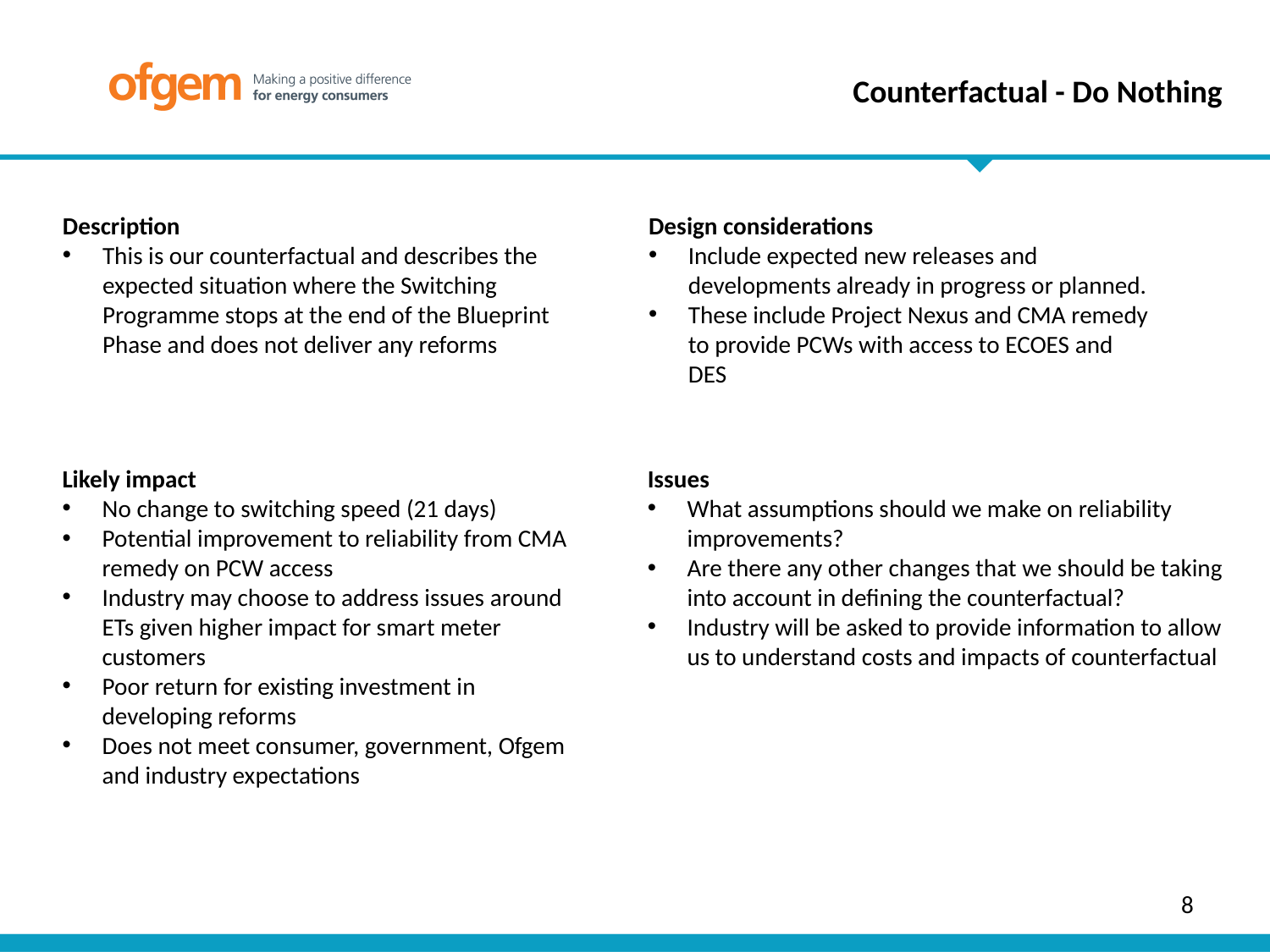

Counterfactual - Do Nothing
Description
This is our counterfactual and describes the expected situation where the Switching Programme stops at the end of the Blueprint Phase and does not deliver any reforms
Design considerations
Include expected new releases and developments already in progress or planned.
These include Project Nexus and CMA remedy to provide PCWs with access to ECOES and DES
Likely impact
No change to switching speed (21 days)
Potential improvement to reliability from CMA remedy on PCW access
Industry may choose to address issues around ETs given higher impact for smart meter customers
Poor return for existing investment in developing reforms
Does not meet consumer, government, Ofgem and industry expectations
Issues
What assumptions should we make on reliability improvements?
Are there any other changes that we should be taking into account in defining the counterfactual?
Industry will be asked to provide information to allow us to understand costs and impacts of counterfactual
8